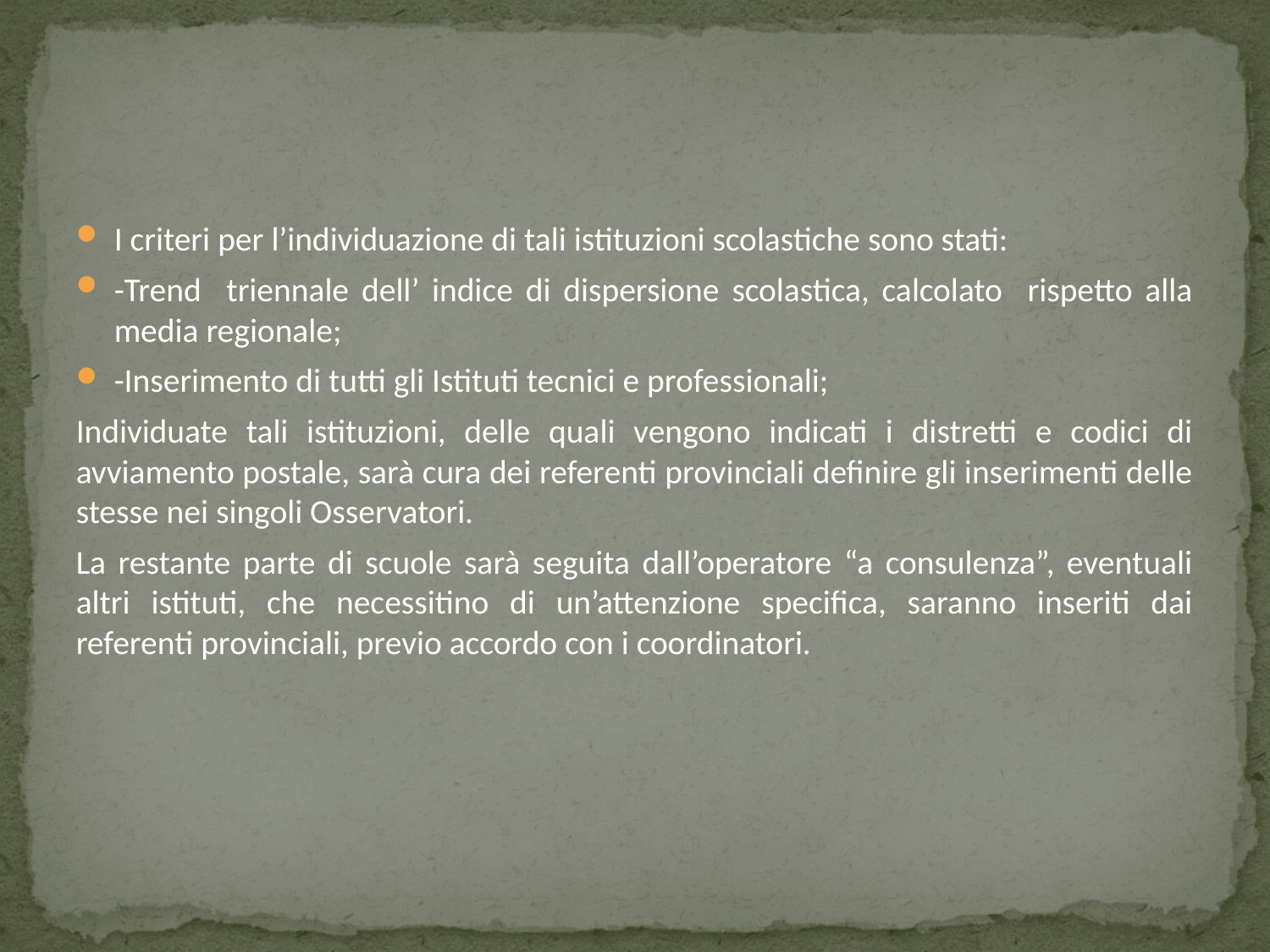

I criteri per l’individuazione di tali istituzioni scolastiche sono stati:
-Trend  triennale dell’ indice di dispersione scolastica, calcolato  rispetto alla media regionale;
-Inserimento di tutti gli Istituti tecnici e professionali;
Individuate tali istituzioni, delle quali vengono indicati i distretti e codici di avviamento postale, sarà cura dei referenti provinciali definire gli inserimenti delle stesse nei singoli Osservatori.
La restante parte di scuole sarà seguita dall’operatore “a consulenza”, eventuali altri istituti, che necessitino di un’attenzione specifica, saranno inseriti dai referenti provinciali, previo accordo con i coordinatori.